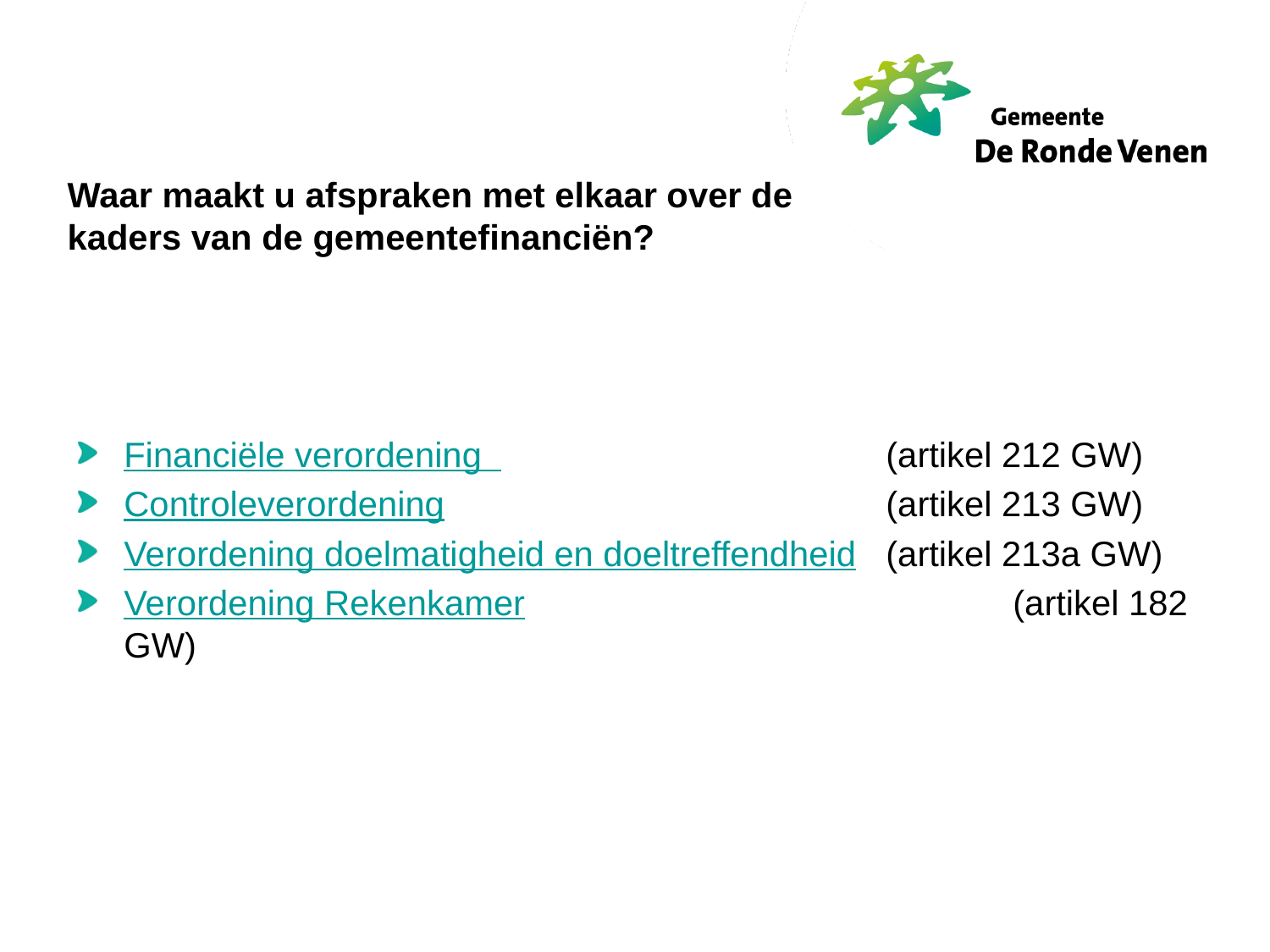

Waar maakt u afspraken met elkaar over de kaders van de gemeentefinanciën?
Financiële verordening  				(artikel 212 GW)
Controleverordening					(artikel 213 GW)
Verordening doelmatigheid en doeltreffendheid	(artikel 213a GW)
Verordening Rekenkamer				(artikel 182 GW)